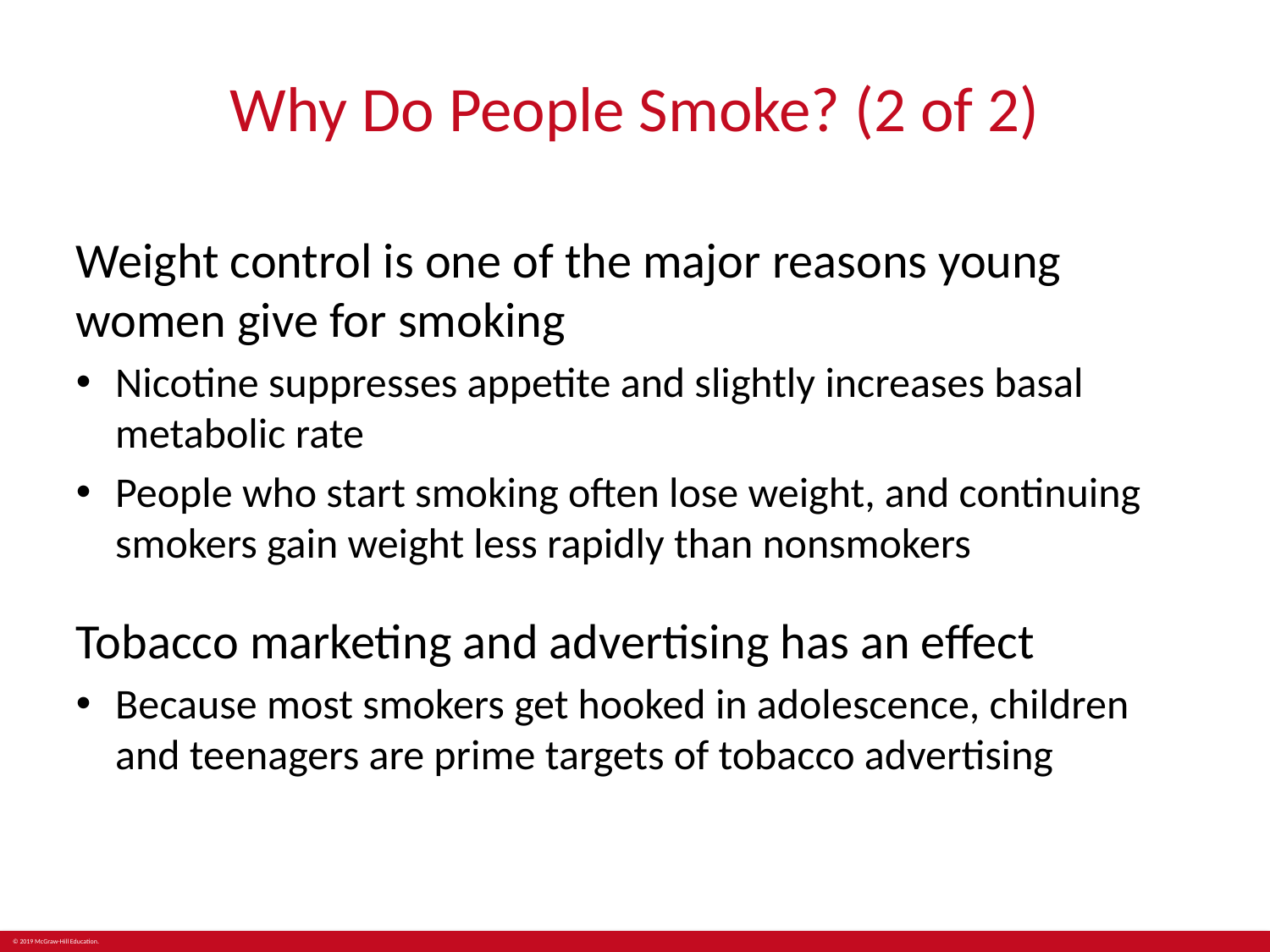

# Why Do People Smoke? (2 of 2)
Weight control is one of the major reasons young women give for smoking
Nicotine suppresses appetite and slightly increases basal metabolic rate
People who start smoking often lose weight, and continuing smokers gain weight less rapidly than nonsmokers
Tobacco marketing and advertising has an effect
Because most smokers get hooked in adolescence, children and teenagers are prime targets of tobacco advertising